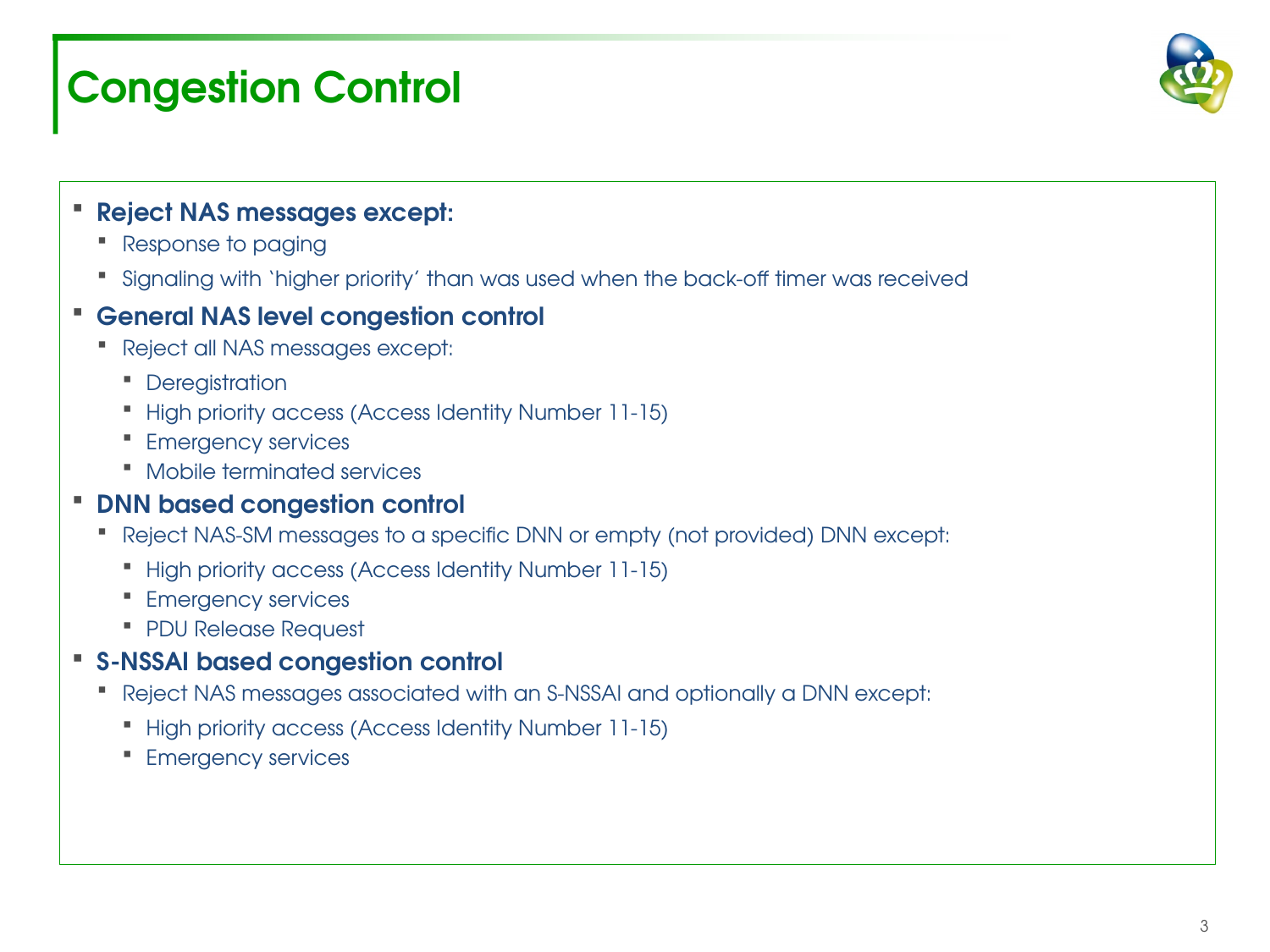

# Congestion Control
Reject NAS messages except:
Response to paging
Signaling with ‘higher priority’ than was used when the back-off timer was received
General NAS level congestion control
Reject all NAS messages except:
Deregistration
High priority access (Access Identity Number 11-15)
Emergency services
Mobile terminated services
DNN based congestion control
Reject NAS-SM messages to a specific DNN or empty (not provided) DNN except:
High priority access (Access Identity Number 11-15)
Emergency services
PDU Release Request
S-NSSAI based congestion control
Reject NAS messages associated with an S-NSSAI and optionally a DNN except:
High priority access (Access Identity Number 11-15)
Emergency services

3